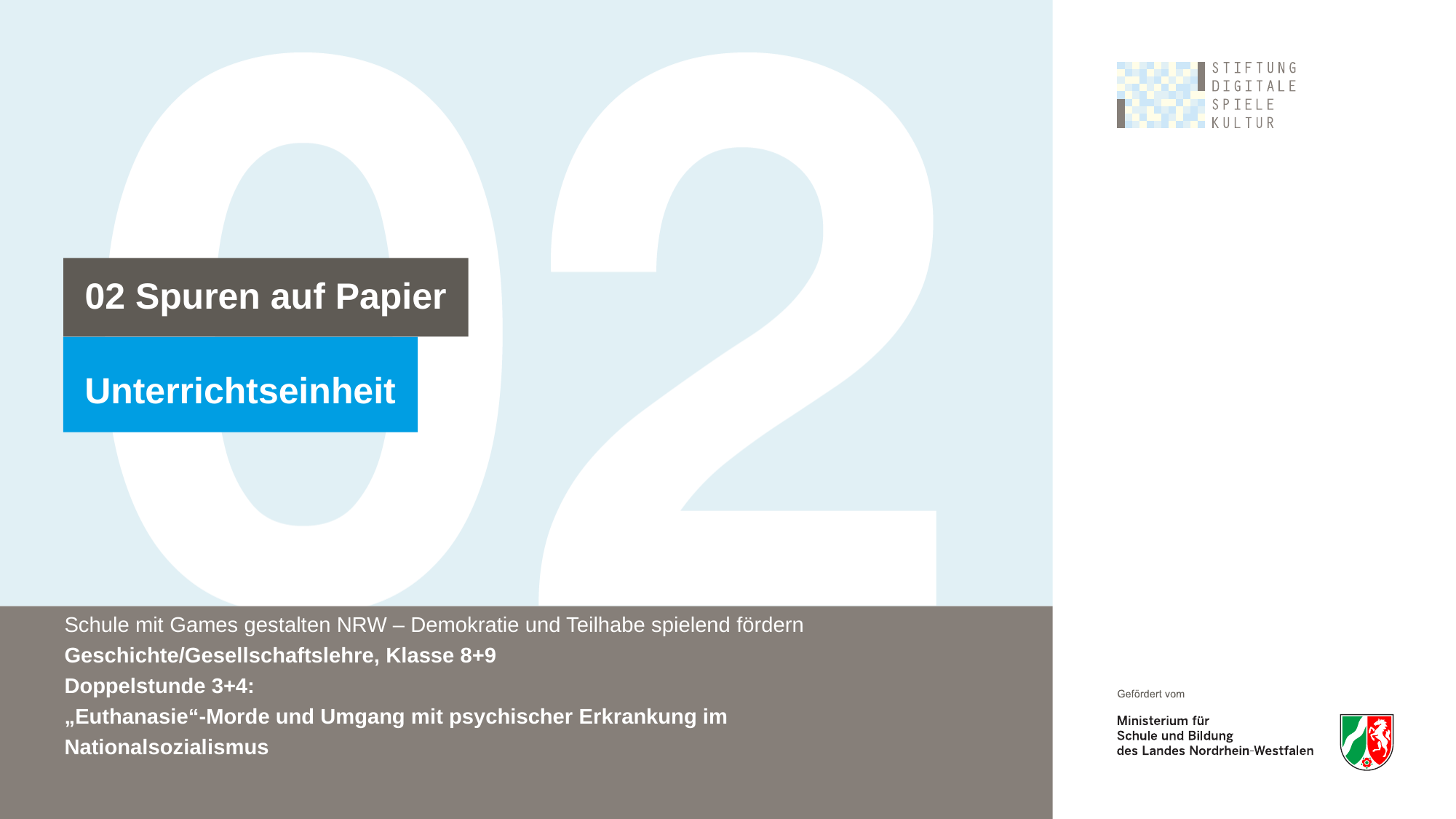

Schule mit Games gestalten NRW – Demokratie und Teilhabe spielend fördern
Geschichte/Gesellschaftslehre, Klasse 8+9
Doppelstunde 3+4:
„Euthanasie“-Morde und Umgang mit psychischer Erkrankung im Nationalsozialismus